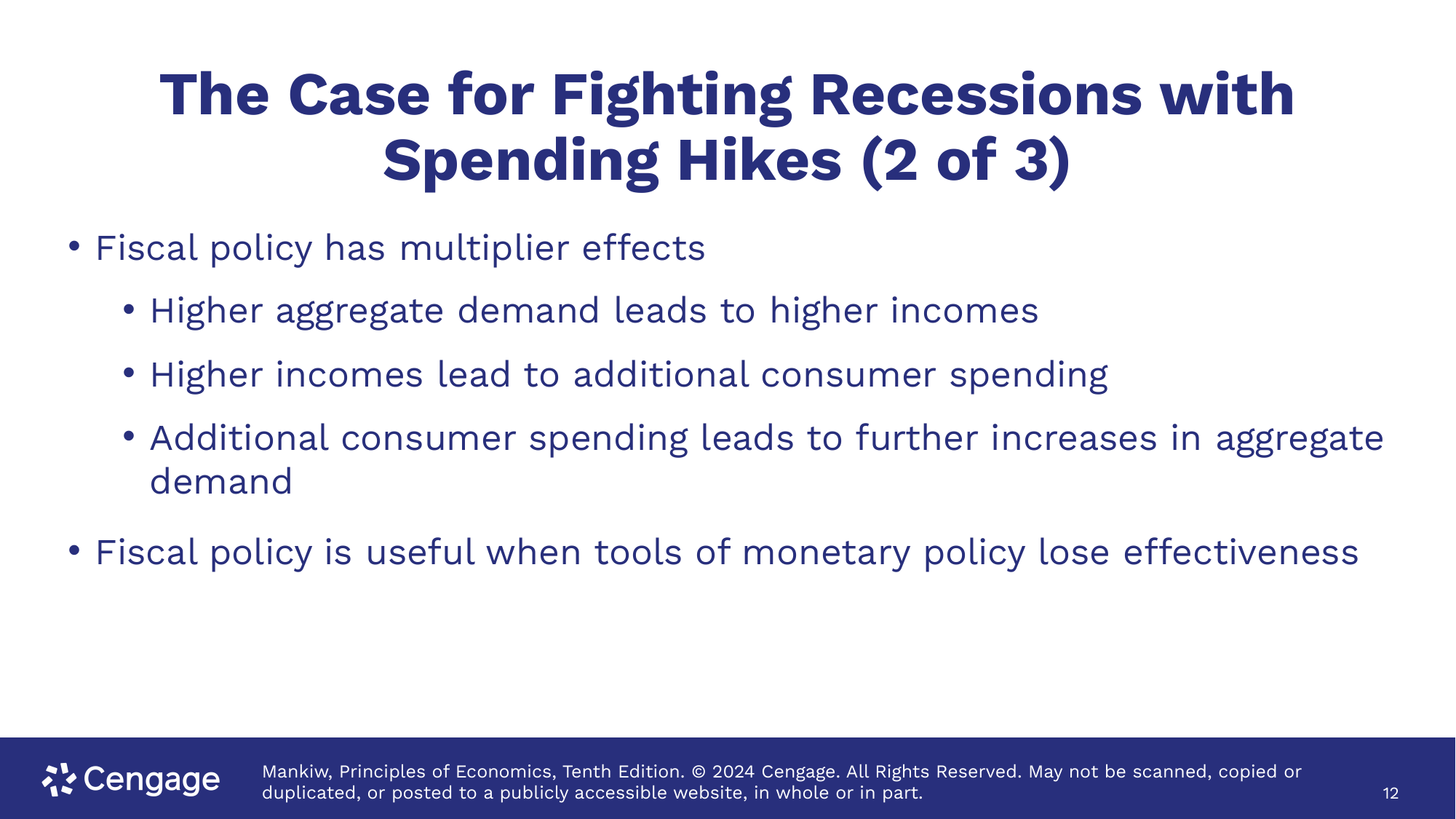

# The Case for Fighting Recessions with Spending Hikes (2 of 3)
Fiscal policy has multiplier effects
Higher aggregate demand leads to higher incomes
Higher incomes lead to additional consumer spending
Additional consumer spending leads to further increases in aggregate demand
Fiscal policy is useful when tools of monetary policy lose effectiveness